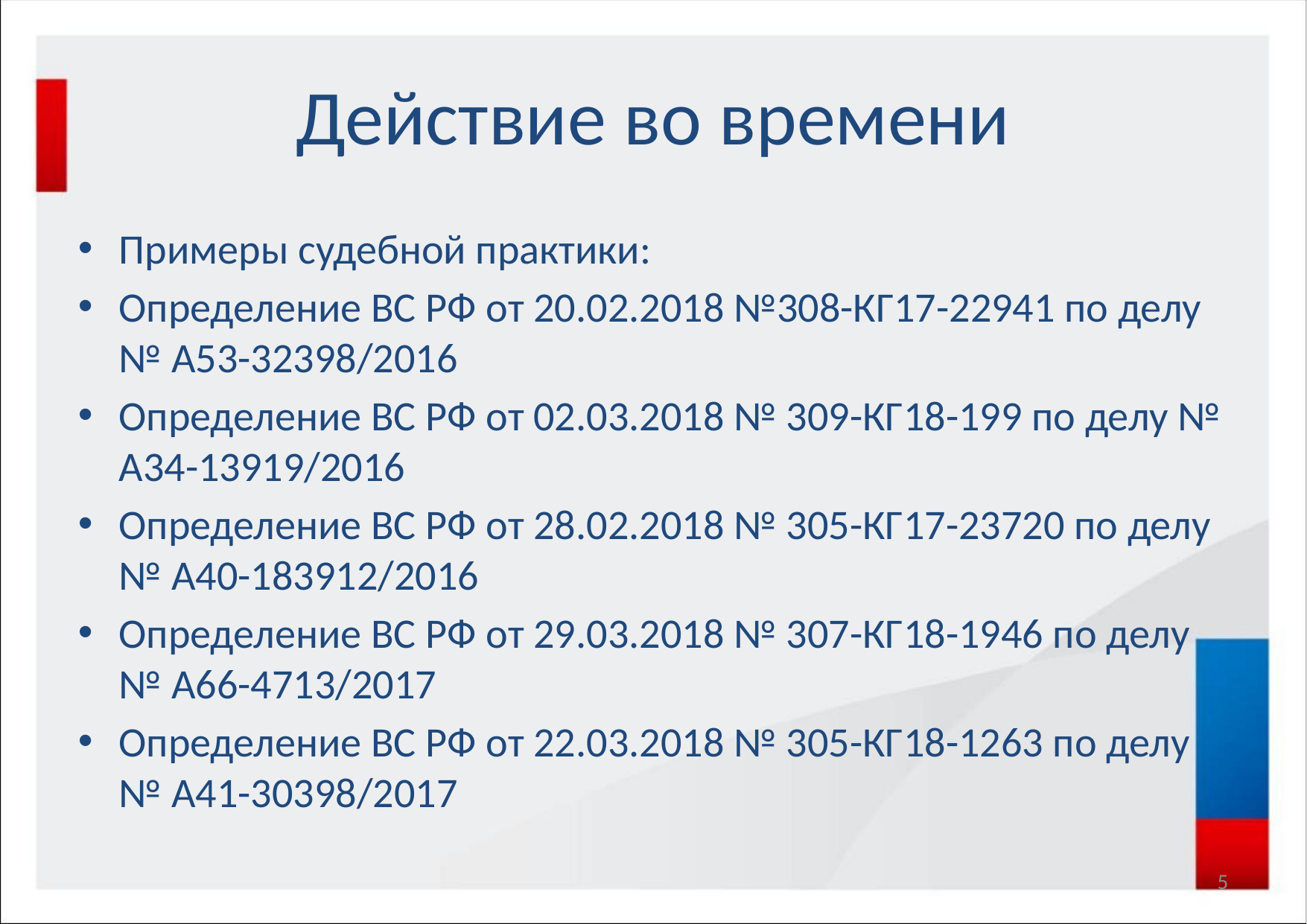

# Действие во времени
Примеры судебной практики:
Определение ВС РФ от 20.02.2018 №308-КГ17-22941 по делу № А53-32398/2016
Определение ВС РФ от 02.03.2018 № 309-КГ18-199 по делу № А34-13919/2016
Определение ВС РФ от 28.02.2018 № 305-КГ17-23720 по делу № А40-183912/2016
Определение ВС РФ от 29.03.2018 № 307-КГ18-1946 по делу № А66-4713/2017
Определение ВС РФ от 22.03.2018 № 305-КГ18-1263 по делу № А41-30398/2017
5